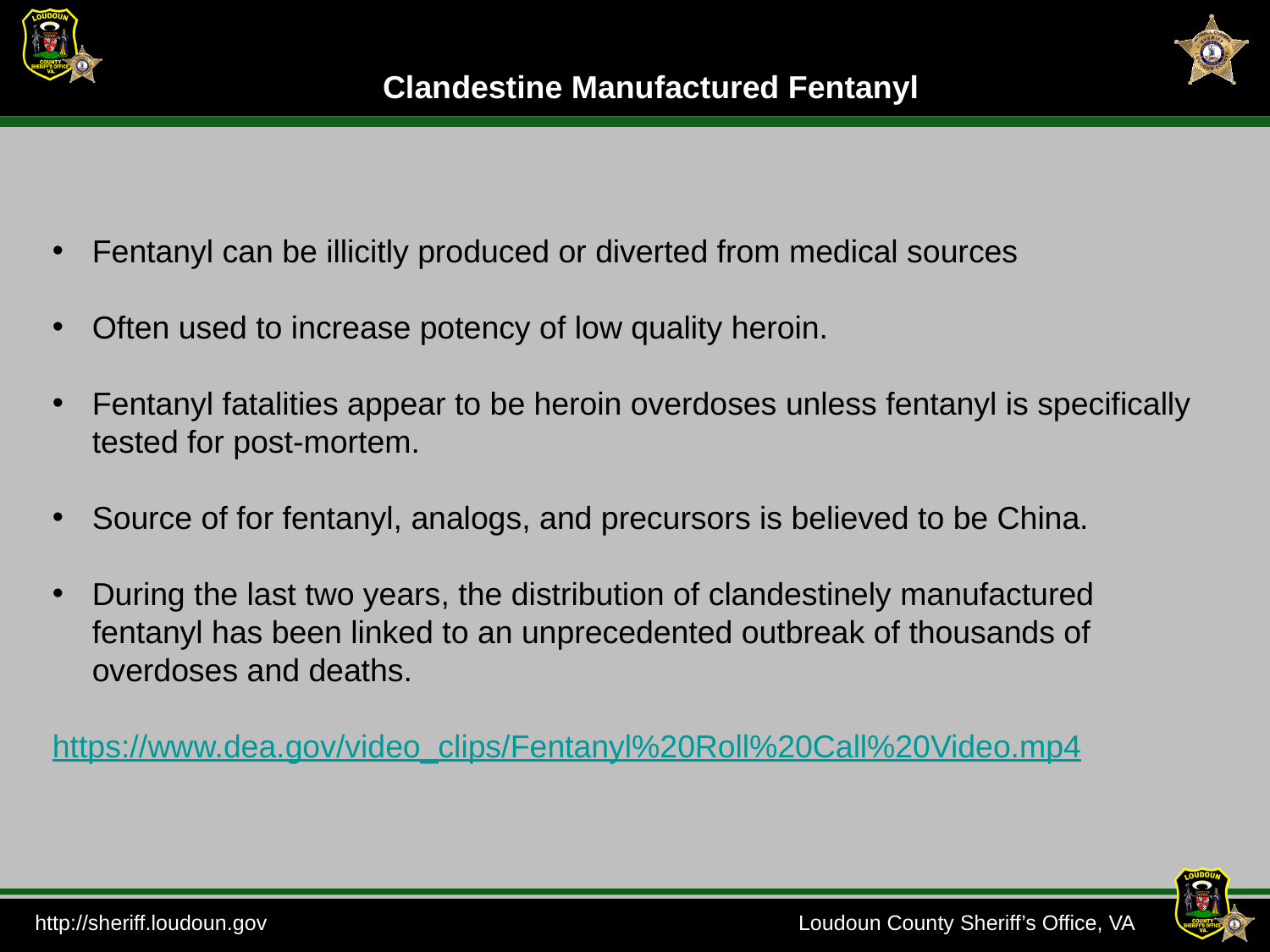

Clandestine Manufactured Fentanyl

Fentanyl can be illicitly produced or diverted from medical sources

Often used to increase potency of low quality heroin.

Fentanyl fatalities appear to be heroin overdoses unless fentanyl is specifically tested for post-mortem.

Source of for fentanyl, analogs, and precursors is believed to be China.

During the last two years, the distribution of clandestinely manufactured fentanyl has been linked to an unprecedented outbreak of thousands of overdoses and deaths.

https://www.dea.gov/video_clips/Fentanyl%20Roll%20Call%20Video.mp4